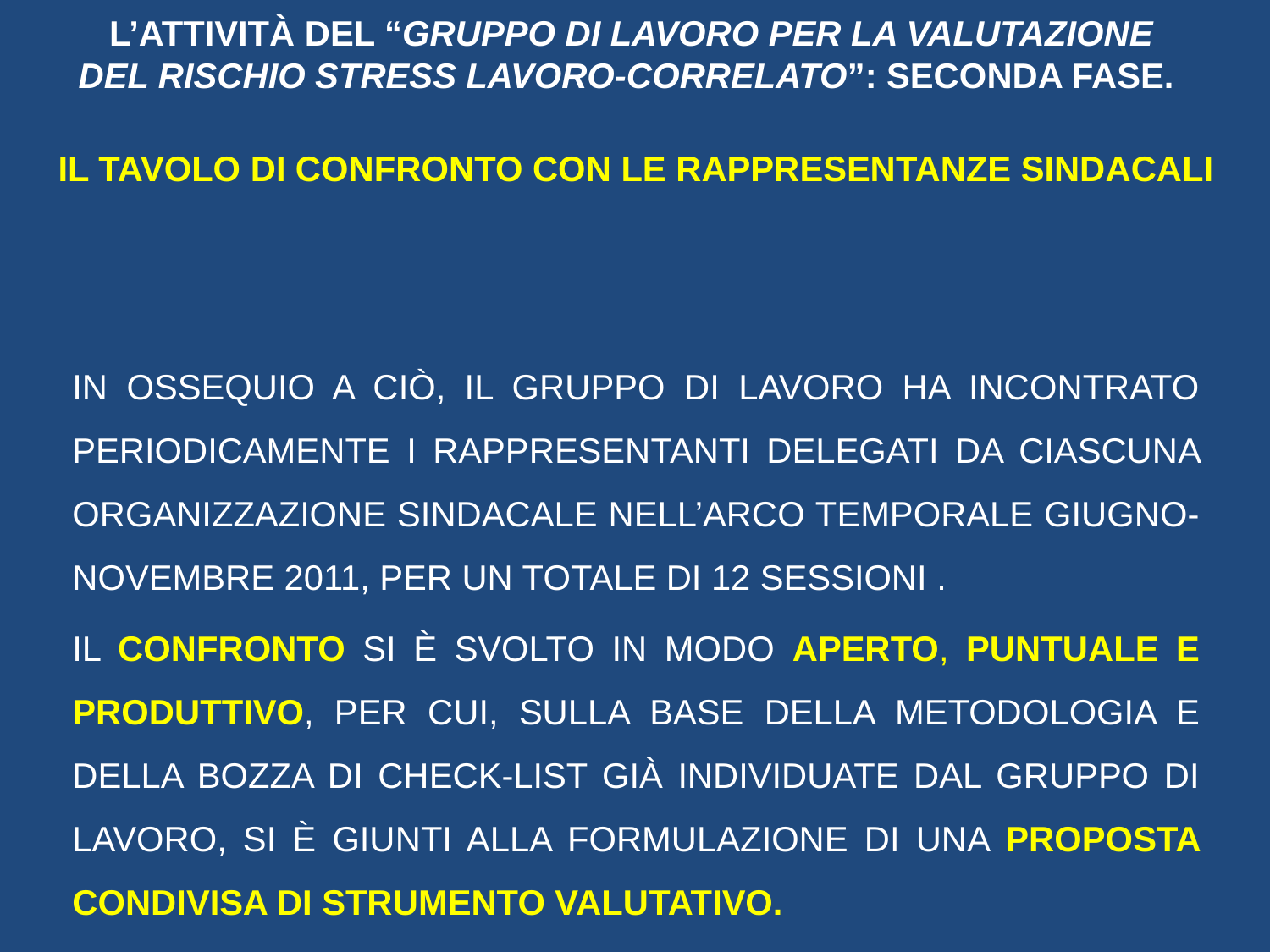

L’ATTIVITÀ DEL “GRUPPO DI LAVORO PER LA VALUTAZIONE
DEL RISCHIO STRESS LAVORO-CORRELATO”: SECONDA FASE.
IL TAVOLO DI CONFRONTO CON LE RAPPRESENTANZE SINDACALI
IN OSSEQUIO A CIÒ, IL GRUPPO DI LAVORO HA INCONTRATO PERIODICAMENTE I RAPPRESENTANTI DELEGATI DA CIASCUNA ORGANIZZAZIONE SINDACALE NELL’ARCO TEMPORALE GIUGNO-NOVEMBRE 2011, PER UN TOTALE DI 12 SESSIONI .
IL CONFRONTO SI È SVOLTO IN MODO APERTO, PUNTUALE E PRODUTTIVO, PER CUI, SULLA BASE DELLA METODOLOGIA E DELLA BOZZA DI CHECK-LIST GIÀ INDIVIDUATE DAL GRUPPO DI LAVORO, SI È GIUNTI ALLA FORMULAZIONE DI UNA PROPOSTA CONDIVISA DI STRUMENTO VALUTATIVO.